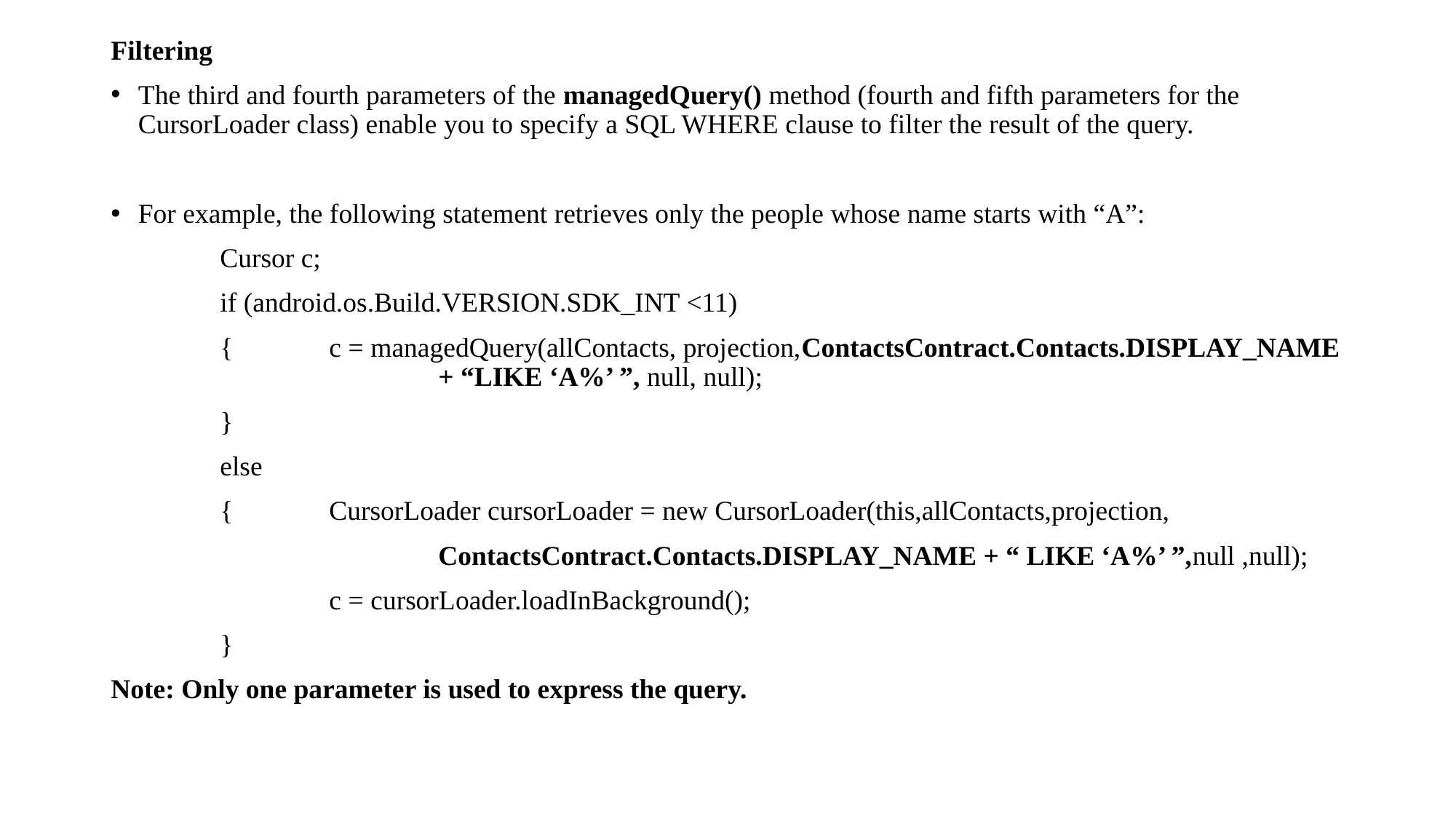

Filtering
The third and fourth parameters of the managedQuery() method (fourth and fifth parameters for the CursorLoader class) enable you to specify a SQL WHERE clause to filter the result of the query.

For example, the following statement retrieves only the people whose name starts with “A”:
	Cursor c;
	if (android.os.Build.VERSION.SDK_INT <11)
	{	c = managedQuery(allContacts, projection,ContactsContract.Contacts.DISPLAY_NAME 			+ “LIKE ‘A%’ ”, null, null);
	}
	else
	{	CursorLoader cursorLoader = new CursorLoader(this,allContacts,projection,
			ContactsContract.Contacts.DISPLAY_NAME + “ LIKE ‘A%’ ”,null ,null);
		c = cursorLoader.loadInBackground();
	}
Note: Only one parameter is used to express the query.